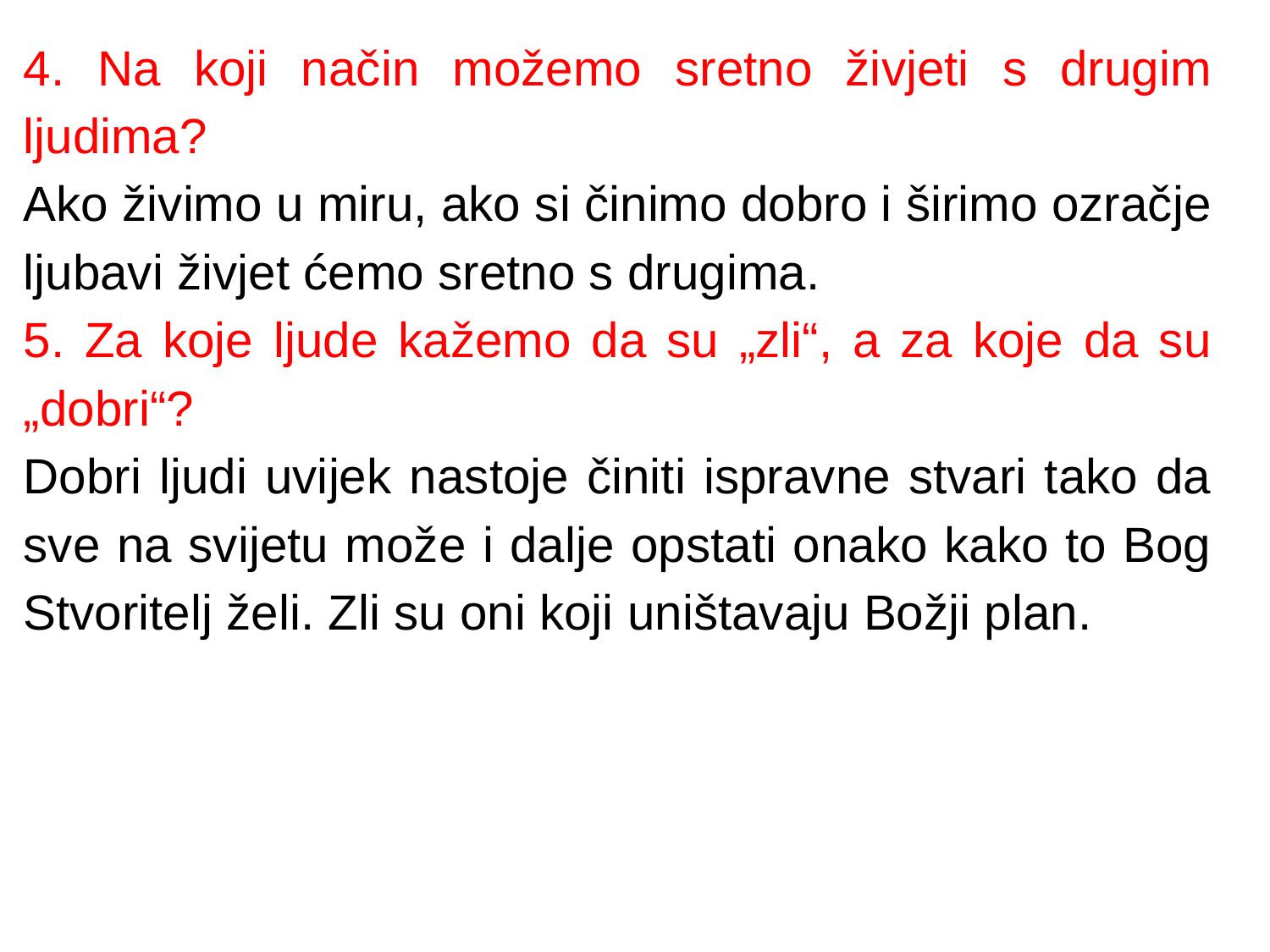

4. Na koji način možemo sretno živjeti s drugim ljudima?
Ako živimo u miru, ako si činimo dobro i širimo ozračje ljubavi živjet ćemo sretno s drugima.
5. Za koje ljude kažemo da su „zli“, a za koje da su „dobri“?
Dobri ljudi uvijek nastoje činiti ispravne stvari tako da sve na svijetu može i dalje opstati onako kako to Bog Stvoritelj želi. Zli su oni koji uništavaju Božji plan.